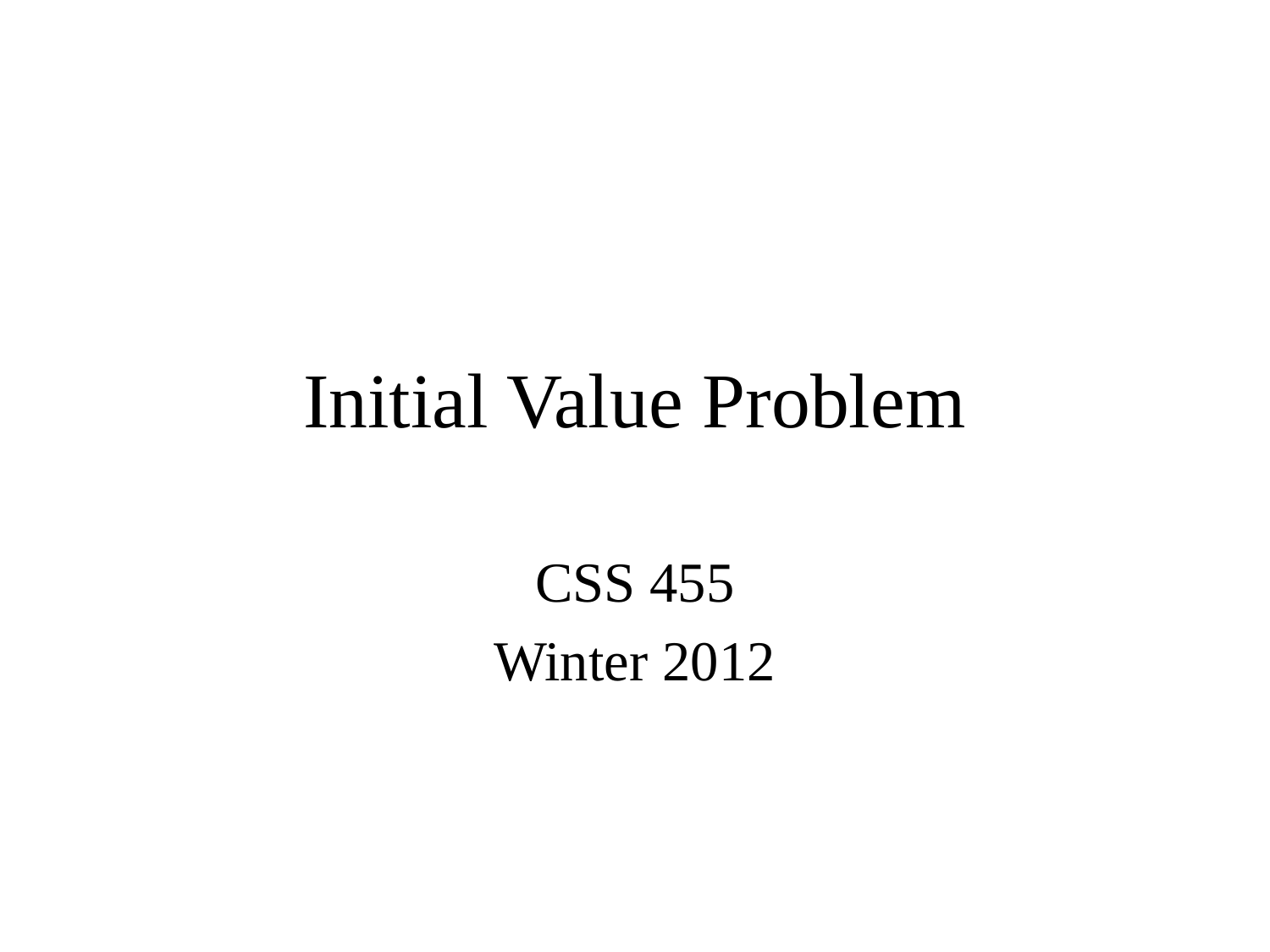

# Initial Value Problem
CSS 455
Winter 2012